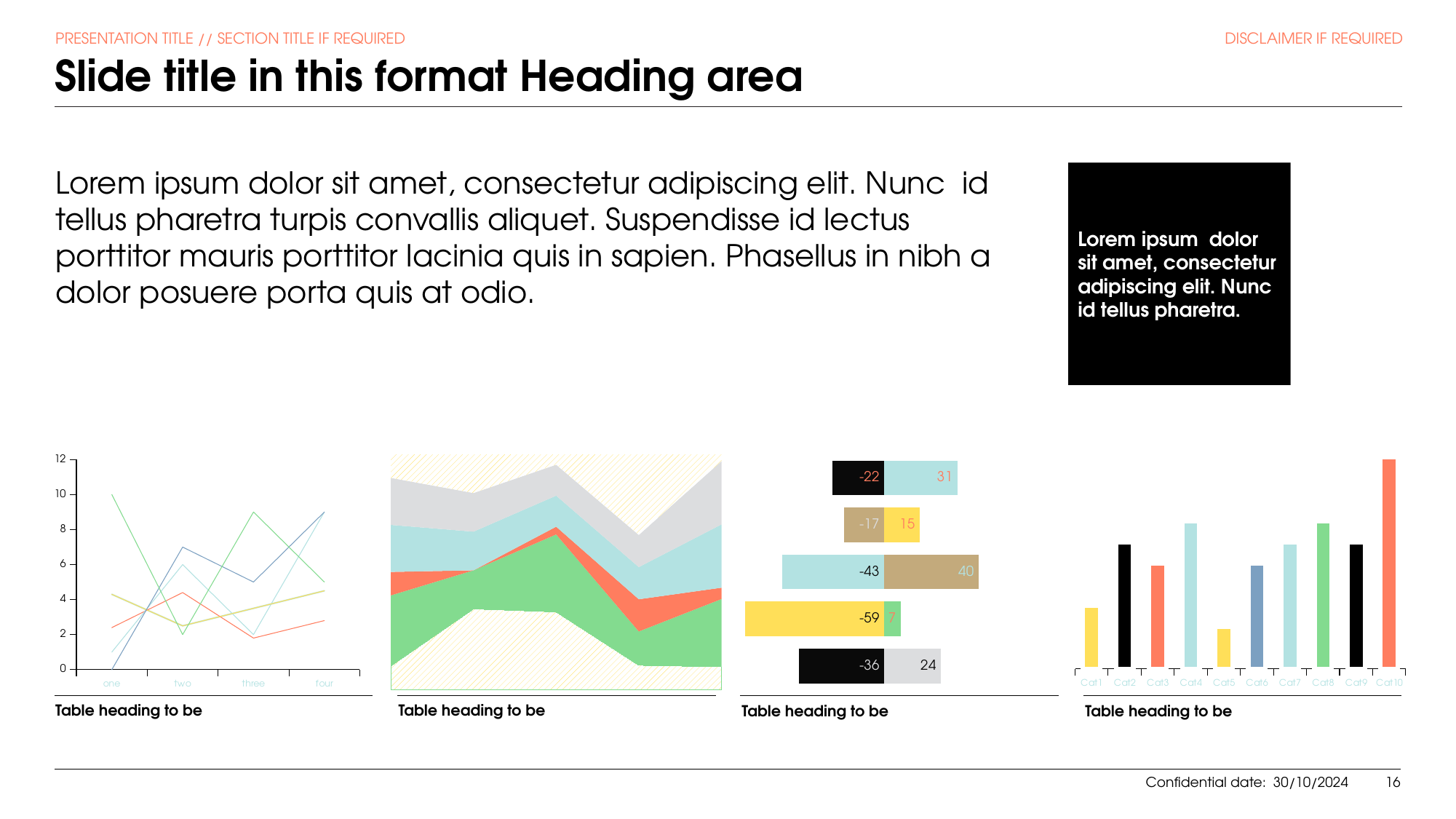

PRESENTATION TITLE // SECTION TITLE IF REQUIRED

DISCLAIMER IF REQUIRED
# Slide title in this format Heading area
Lorem ipsum  dolor  sit amet, consectetur  adipiscing elit. Nunc  id tellus pharetra.
Lorem ipsum dolor sit amet, consectetur adipiscing elit. Nunc  id tellus pharetra turpis convallis aliquet. Suspendisse id lectus
porttitor mauris porttitor lacinia quis in sapien. Phasellus in nibh a  dolor posuere porta quis at odio.

### Chart

| Category | Series 1 |
|---|---|
| Cat1 | 3.0 |
| Cat2 | 6.0 |
| Cat3 | 5.0 |
| Cat4 | 7.0 |
| Cat5 | 2.0 |
| Cat6 | 5.0 |
| Cat7 | 6.0 |
| Cat8 | 7.0 |
| Cat9 | 6.0 |
| Cat10 | 10.0 |

### Chart

| Category | Series 1 | Series 2 | Series 3 | Series 4 | Series 5 | Series 6 |
|---|---|---|---|---|---|---|
| one | 4.3 | 2.4 | 1.0 | 4.3 | 0.0 | 10.0 |
| two | 2.5 | 4.4 | 6.0 | 2.5 | 7.0 | 2.0 |
| three | 3.5 | 1.8 | 2.0 | 3.5 | 5.0 | 9.0 |
| four | 4.5 | 2.8 | 9.0 | 4.5 | 9.0 | 5.0 |

### Chart

| Category | Series 1 | Series 2 | Series 3 | Series 4 | Series 5 | Series 6 |
|---|---|---|---|---|---|---|
| one | 1.0 | 3.0 | 1.0 | 2.0 | 2.0 | 1.0 |
| two | 25.0 | 12.0 | 0.0 | 12.0 | 12.0 | 12.0 |
| three | 30.0 | 30.0 | 3.0 | 12.0 | 12.0 | 4.0 |
| four | 15.0 | 21.0 | 20.0 | 20.0 | 20.0 | 50.0 |
| five | 10.0 | 30.0 | 5.0 | 28.0 | 28.0 | 3.0 |

### Chart

| Category | Series 1 | Series 2 |
|---|---|---|
| Category 1 | 24.0 | -36.0 |
| Category 2 | 7.0 | -59.0 |
| Category 3 | 40.0 | -43.0 |
| Category 4 | 15.0 | -17.0 |
| Category 5 | 31.0 | -22.0 |
Table heading to be
Table heading to be
Table heading to be
Table heading to be
16
Confidential date:
30/10/2024